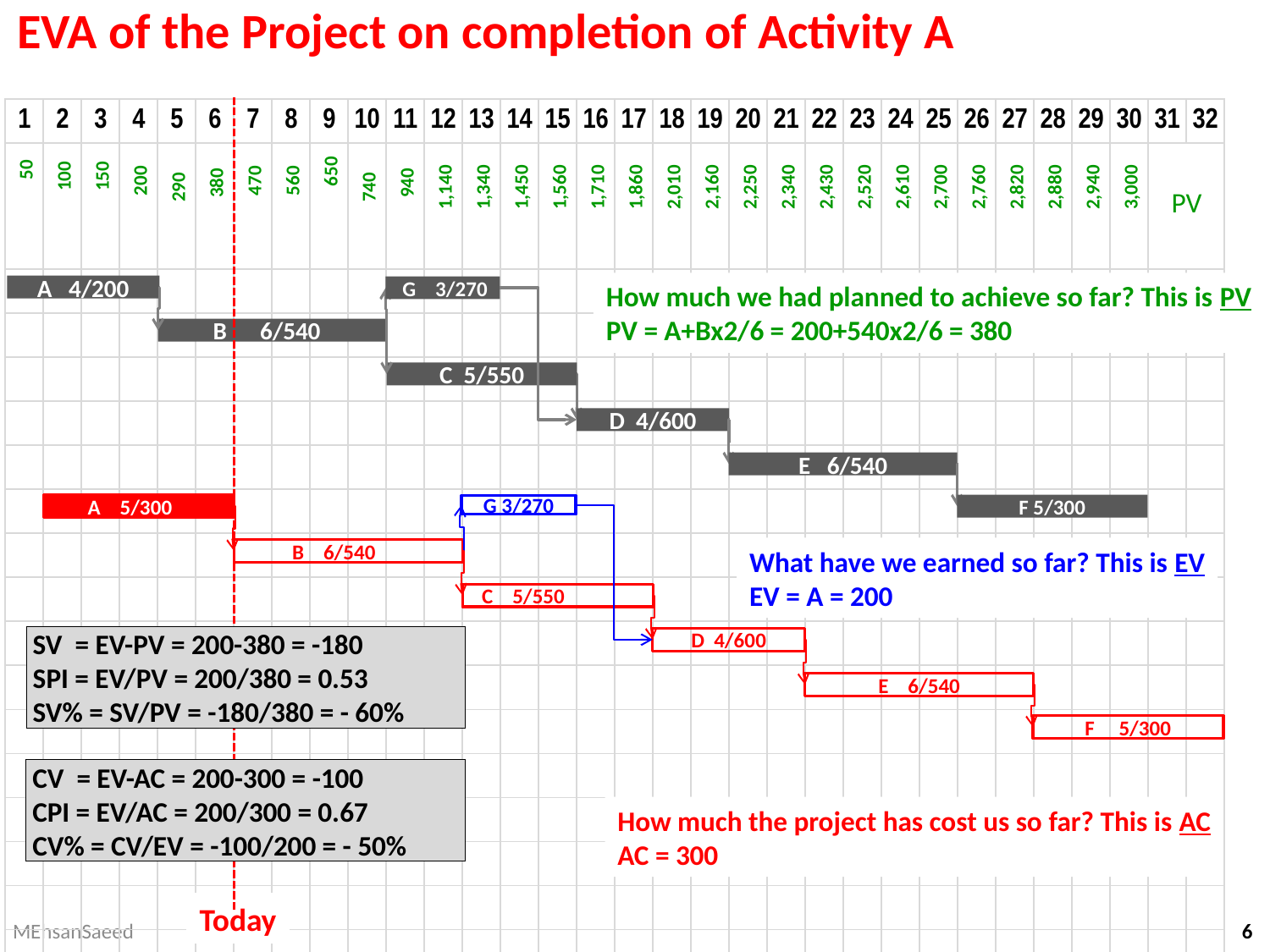

# EVA of the Project on completion of Activity A
Today
| 1 | 2 | 3 | 4 | 5 | 6 | 7 | 8 | 9 | 10 | 11 | 12 | 13 | 14 | 15 | 16 | 17 | 18 | 19 | 20 | 21 | 22 | 23 | 24 | 25 | 26 | 27 | 28 | 29 | 30 | 31 | 32 |
| --- | --- | --- | --- | --- | --- | --- | --- | --- | --- | --- | --- | --- | --- | --- | --- | --- | --- | --- | --- | --- | --- | --- | --- | --- | --- | --- | --- | --- | --- | --- | --- |
| 50 | 100 | 150 | 200 | 290 | 380 | 470 | 560 | 650 | 740 | 940 | 1,140 | 1,340 | 1,450 | 1,560 | 1,710 | 1,860 | 2,010 | 2,160 | 2,250 | 2,340 | 2,430 | 2,520 | 2,610 | 2,700 | 2,760 | 2,820 | 2,880 | 2,940 | 3,000 | PV |  |
|  |  |  |  |  |  |  |  |  |  |  |  |  |  |  |  |  |  |  |  |  |  |  |  |  |  |  |  |  |  |  |  |
|  |  |  |  |  |  |  |  |  |  |  |  |  |  |  |  |  |  |  |  |  |  |  |  |  |  |  |  |  |  |  |  |
|  |  |  |  |  |  |  |  |  |  |  |  |  |  |  |  |  |  |  |  |  |  |  |  |  |  |  |  |  |  |  |  |
|  |  |  |  |  |  |  |  |  |  |  |  |  |  |  |  |  |  |  |  |  |  |  |  |  |  |  |  |  |  |  |  |
|  |  |  |  |  |  |  |  |  |  |  |  |  |  |  |  |  |  |  |  |  |  |  |  |  |  |  |  |  |  |  |  |
|  |  |  |  |  |  |  |  |  |  |  |  |  |  |  |  |  |  |  |  |  |  |  |  |  |  |  |  |  |  |  |  |
|  |  |  |  |  |  |  |  |  |  |  |  |  |  |  |  |  |  |  |  |  |  |  |  |  |  |  |  |  |  |  |  |
|  |  |  |  |  |  |  |  |  |  |  |  |  |  |  |  |  |  |  |  |  |  |  |  |  |  |  |  |  |  |  |  |
|  |  |  |  |  |  |  |  |  |  |  |  |  |  |  |  |  |  |  |  |  |  |  |  |  |  |  |  |  |  |  |  |
|  |  |  |  |  |  |  |  |  |  |  |  |  |  |  |  |  |  |  |  |  |  |  |  |  |  |  |  |  |  |  |  |
|  |  |  |  |  |  |  |  |  |  |  |  |  |  |  |  |  |  |  |  |  |  |  |  |  |  |  |  |  |  |  |  |
|  |  |  |  |  |  |  |  |  |  |  |  |  |  |  |  |  |  |  |  |  |  |  |  |  |  |  |  |  |  |  |  |
|  |  |  |  |  |  |  |  |  |  |  |  |  |  |  |  |  |  |  |  |  |  |  |  |  |  |  |  |  |  |  |  |
|  |  |  |  |  |  |  |  |  |  |  |  |  |  |  |  |  |  |  |  |  |  |  |  |  |  |  |  |  |  |  |  |
|  |  |  |  |  |  |  |  |  |  |  |  |  |  |  |  |  |  |  |  |  |  |  |  |  |  |  |  |  |  |  |  |
|  |  |  |  |  |  |  |  |  |  |  |  |  |  |  |  |  |  |  |  |  |  |  |  |  |  |  |  |  |  |  |  |
How much we had planned to achieve so far? This is PV
PV = A+Bx2/6 = 200+540x2/6 = 380
A   4/200
 G    3/270
          B      6/540
C  5/550
D  4/600
E   6/540
F 5/300
         A    5/300
G 3/270
            B    6/540
    C    5/550
D  4/600
E    6/540
F     5/300
What have we earned so far? This is EV
EV = A = 200
 SV  = EV-PV = 200-380 = -180
 SPI = EV/PV = 200/380 = 0.53
 SV% = SV/PV = -180/380 = - 60%
 CV  = EV-AC = 200-300 = -100
 CPI = EV/AC = 200/300 = 0.67
 CV% = CV/EV = -100/200 = - 50%
How much the project has cost us so far? This is AC
AC = 300
MEhsanSaeed
6